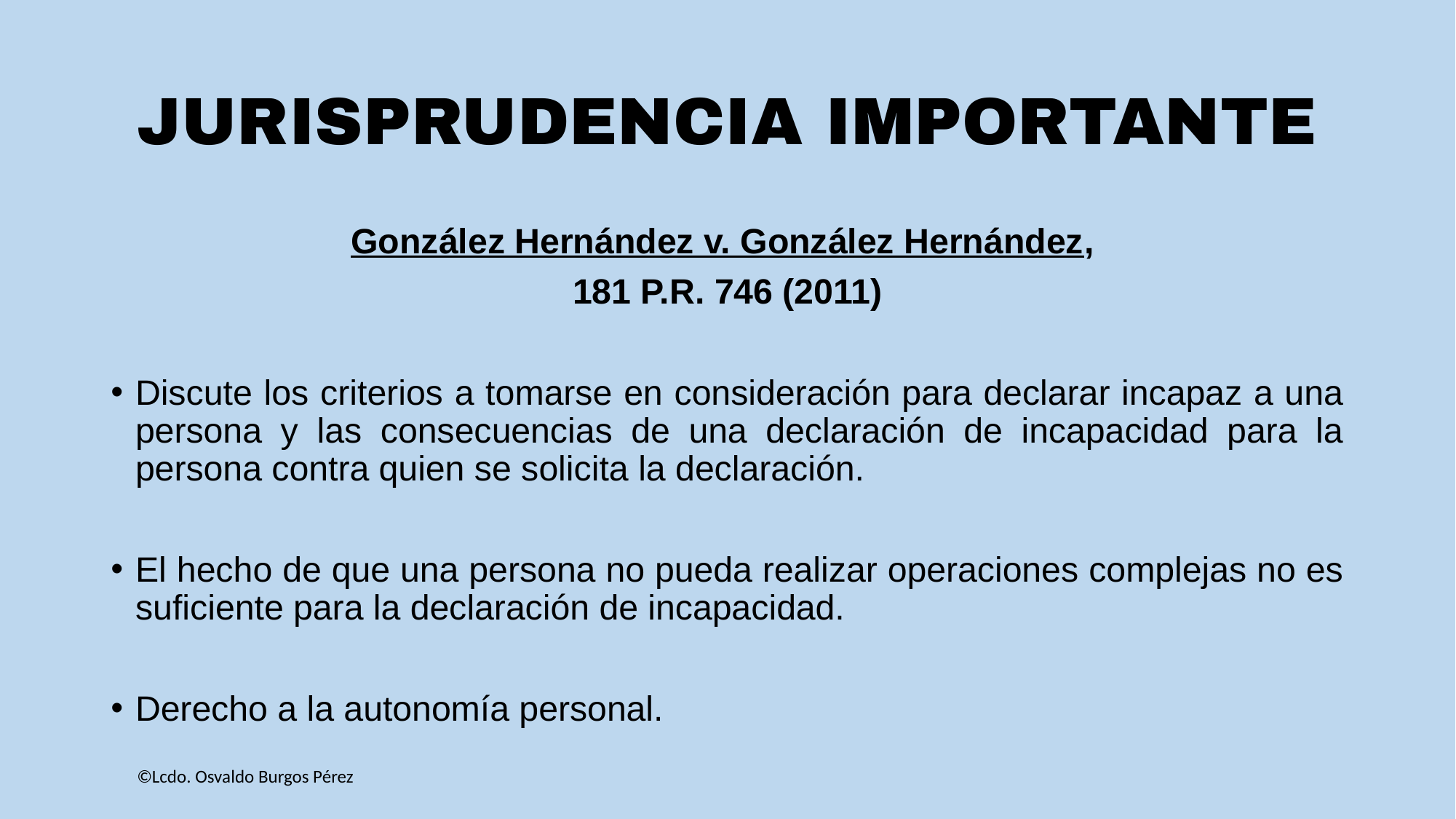

# JURISPRUDENCIA IMPORTANTE
González Hernández v. González Hernández,
181 P.R. 746 (2011)

Discute los criterios a tomarse en consideración para declarar incapaz a una persona y las consecuencias de una declaración de incapacidad para la persona contra quien se solicita la declaración.

El hecho de que una persona no pueda realizar operaciones complejas no es suficiente para la declaración de incapacidad.

Derecho a la autonomía personal.

©Lcdo. Osvaldo Burgos Pérez